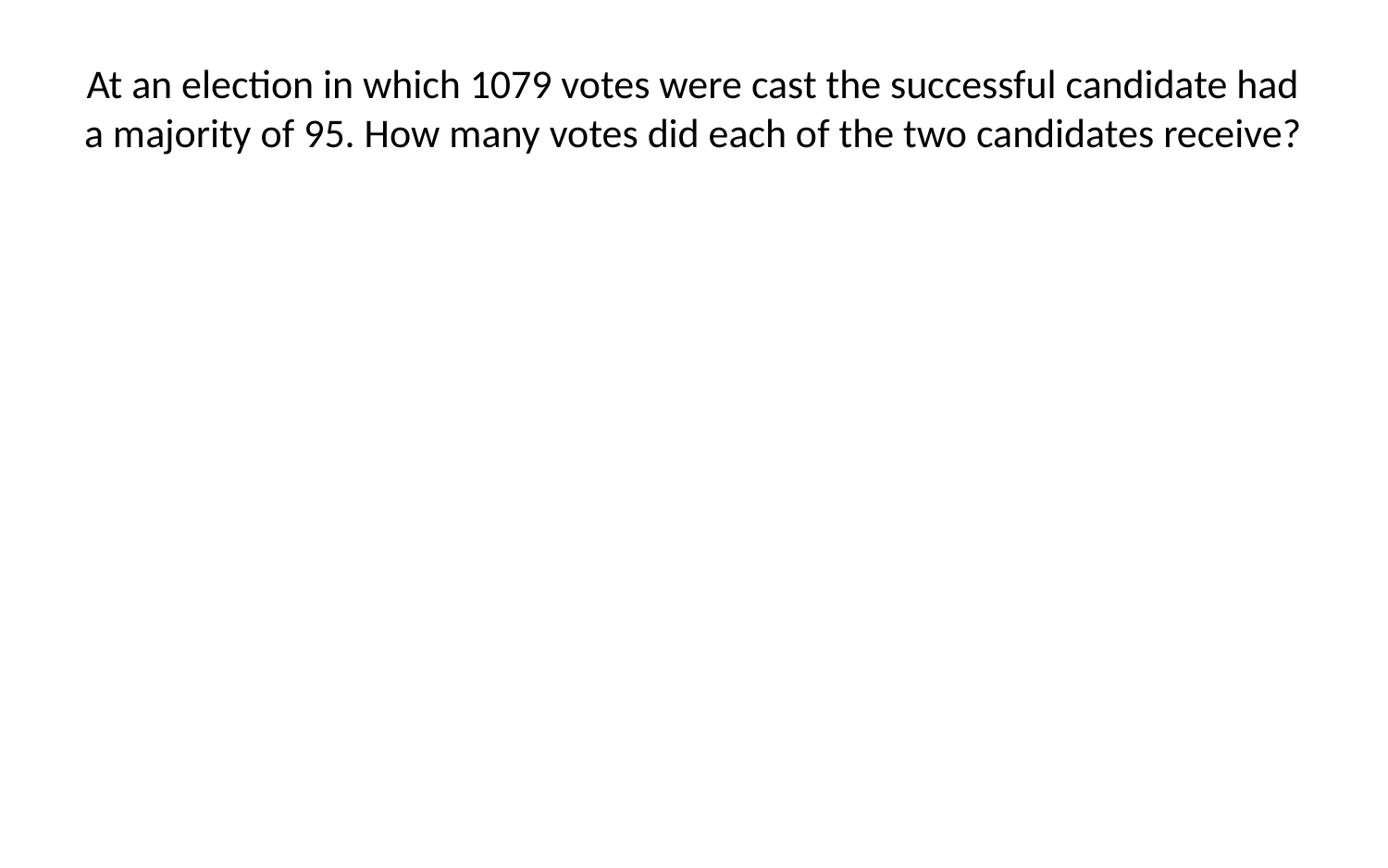

# At an election in which 1079 votes were cast the successful candidate had a majority of 95. How many votes did each of the two candidates receive?